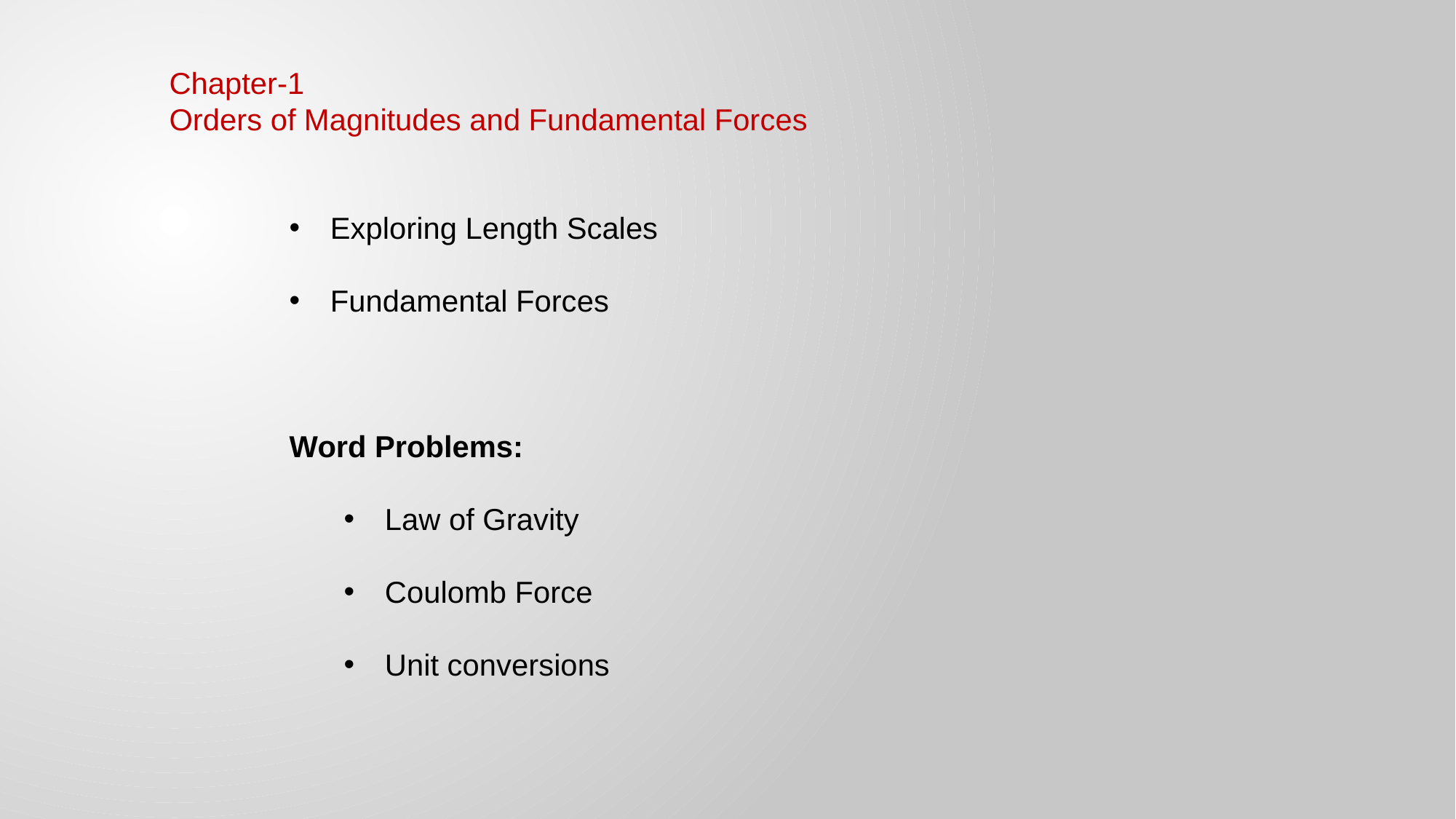

Chapter-1
Orders of Magnitudes and Fundamental Forces
Exploring Length Scales
Fundamental Forces

Word Problems:
Law of Gravity
Coulomb Force
Unit conversions